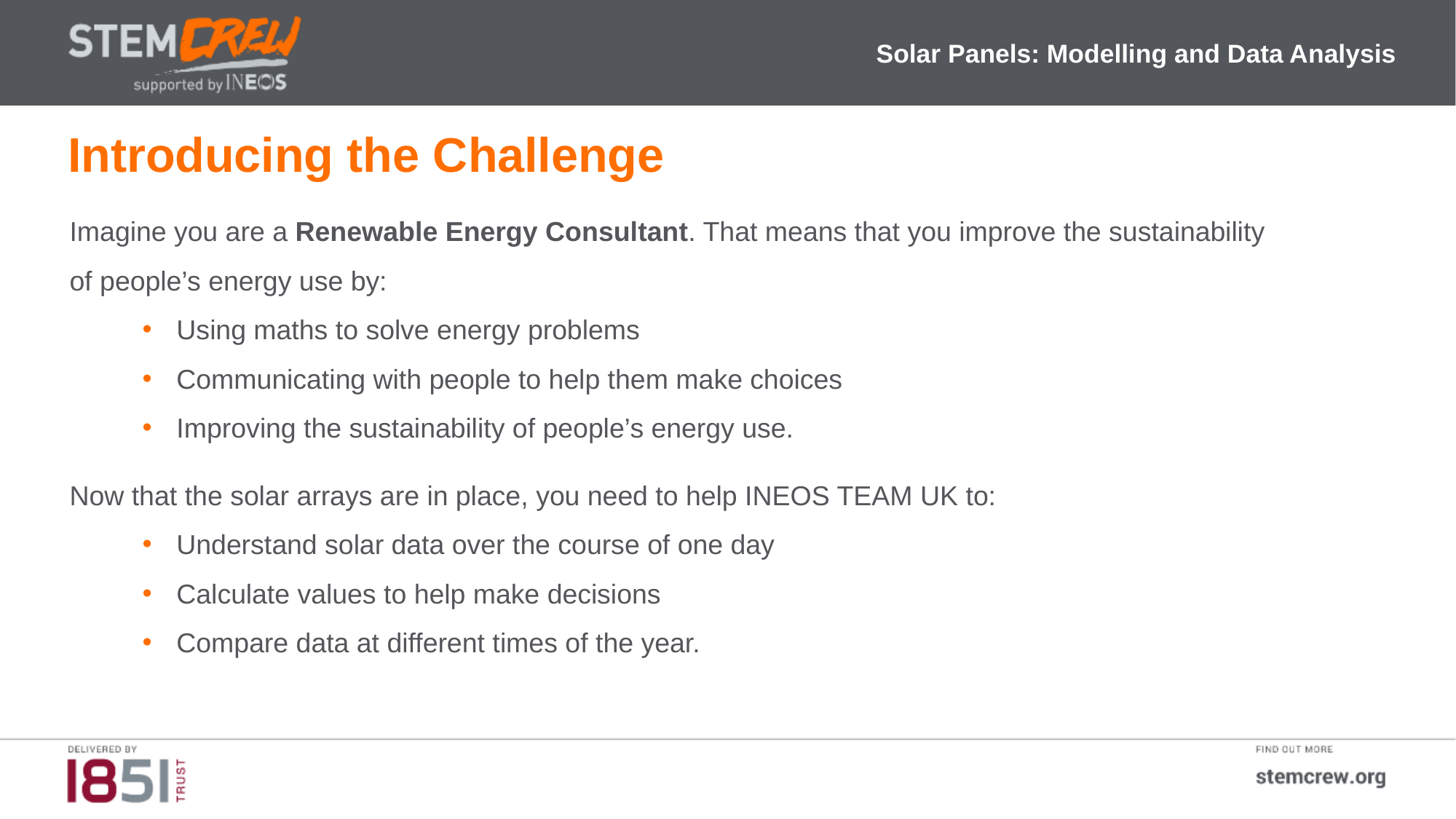

Solar Panels: Modelling and Data Analysis
Introducing the Challenge
Imagine you are a Renewable Energy Consultant. That means that you improve the sustainability
of people’s energy use by:
Using maths to solve energy problems
Communicating with people to help them make choices
Improving the sustainability of people’s energy use.
Now that the solar arrays are in place, you need to help INEOS TEAM UK to:
Understand solar data over the course of one day
Calculate values to help make decisions
Compare data at different times of the year.